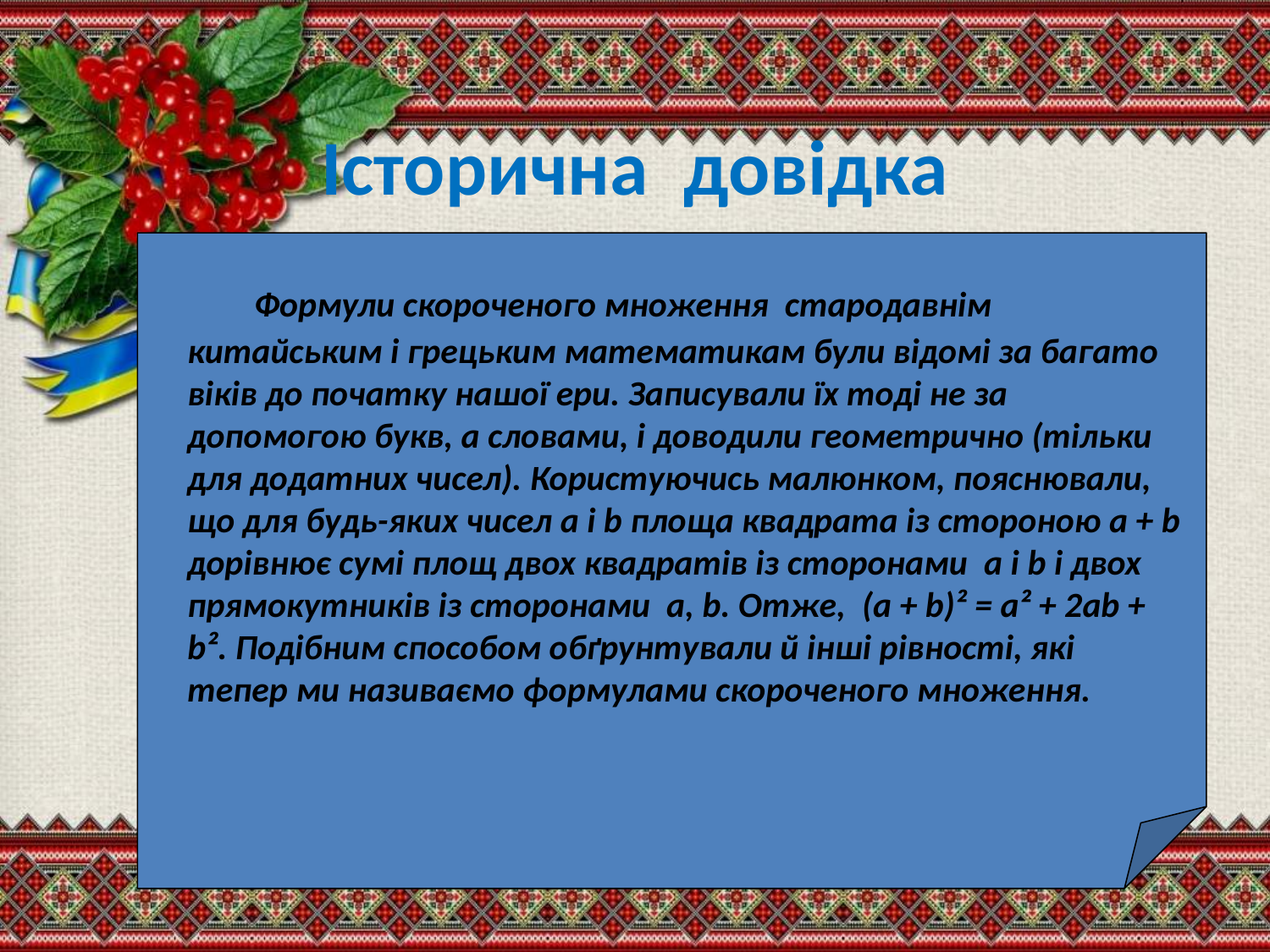

# Історична  довідка

         Формули скороченого множення  стародавнім китайським і грецьким математикам були відомі за багато віків до початку нашої ери. Записували їх тоді не за допомогою букв, а словами, і доводили геометрично (тільки для додатних чисел). Користуючись малюнком, пояснювали, що для будь-яких чисел a і b площа квадрата із стороною a + b дорівнює сумі площ двох квадратів із сторонами  a і b і двох прямокутників із сторонами  a, b. Отже,  (a + b)² = a² + 2ab + b². Подібним способом обґрунтували й інші рівності, які тепер ми називаємо формулами скороченого множення.